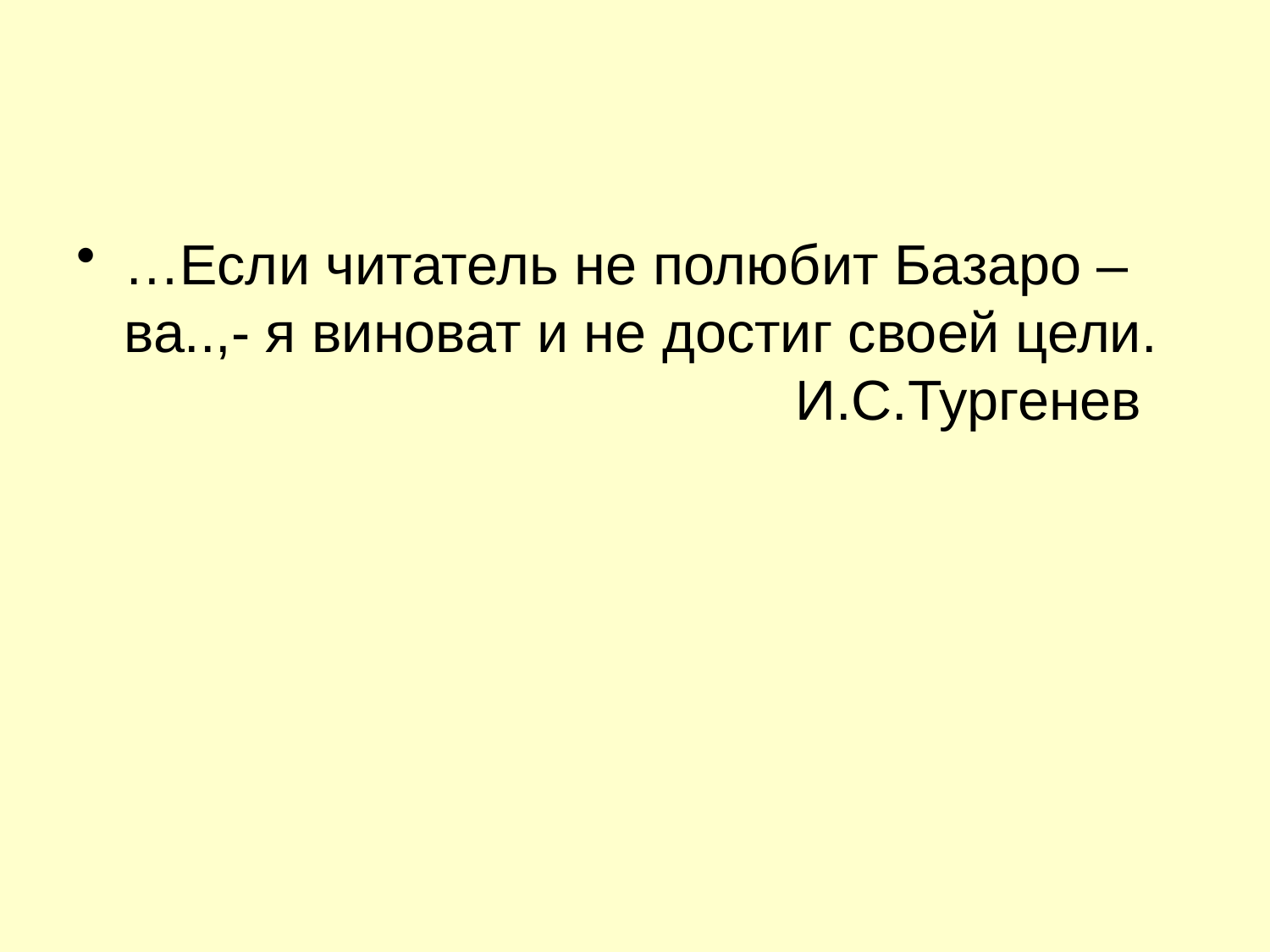

…Если читатель не полюбит Базаро –
ва..,- я виноват и не достиг своей цели.
                                           И.С.Тургенев